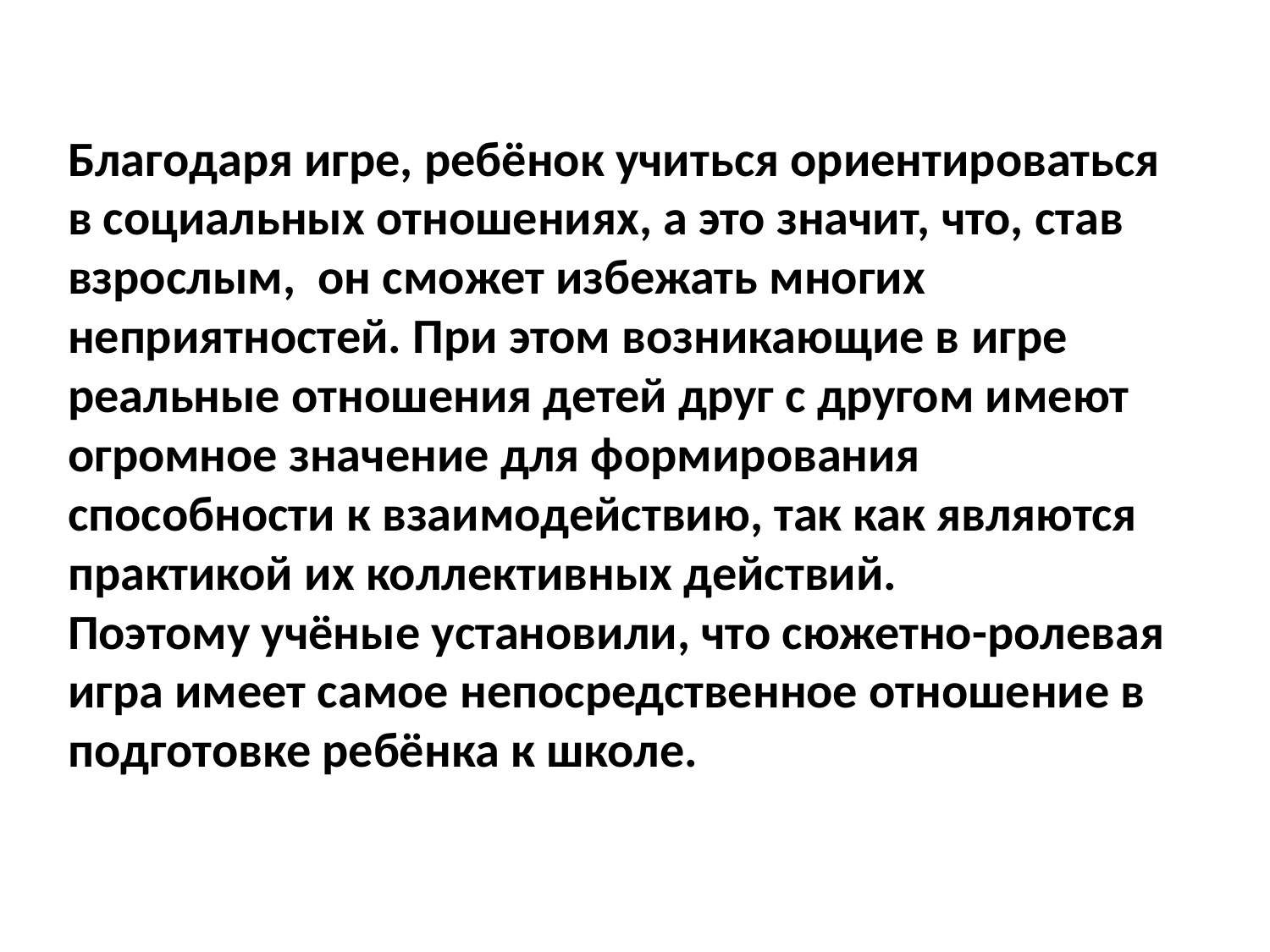

# Благодаря игре, ребёнок учиться ориентироваться в социальных отношениях, а это значит, что, став взрослым,  он сможет избежать многих неприятностей. При этом возникающие в игре реальные отношения детей друг с другом имеют огромное значение для формирования способности к взаимодействию, так как являются практикой их коллективных действий. Поэтому учёные установили, что сюжетно-ролевая игра имеет самое непосредственное отношение в подготовке ребёнка к школе.